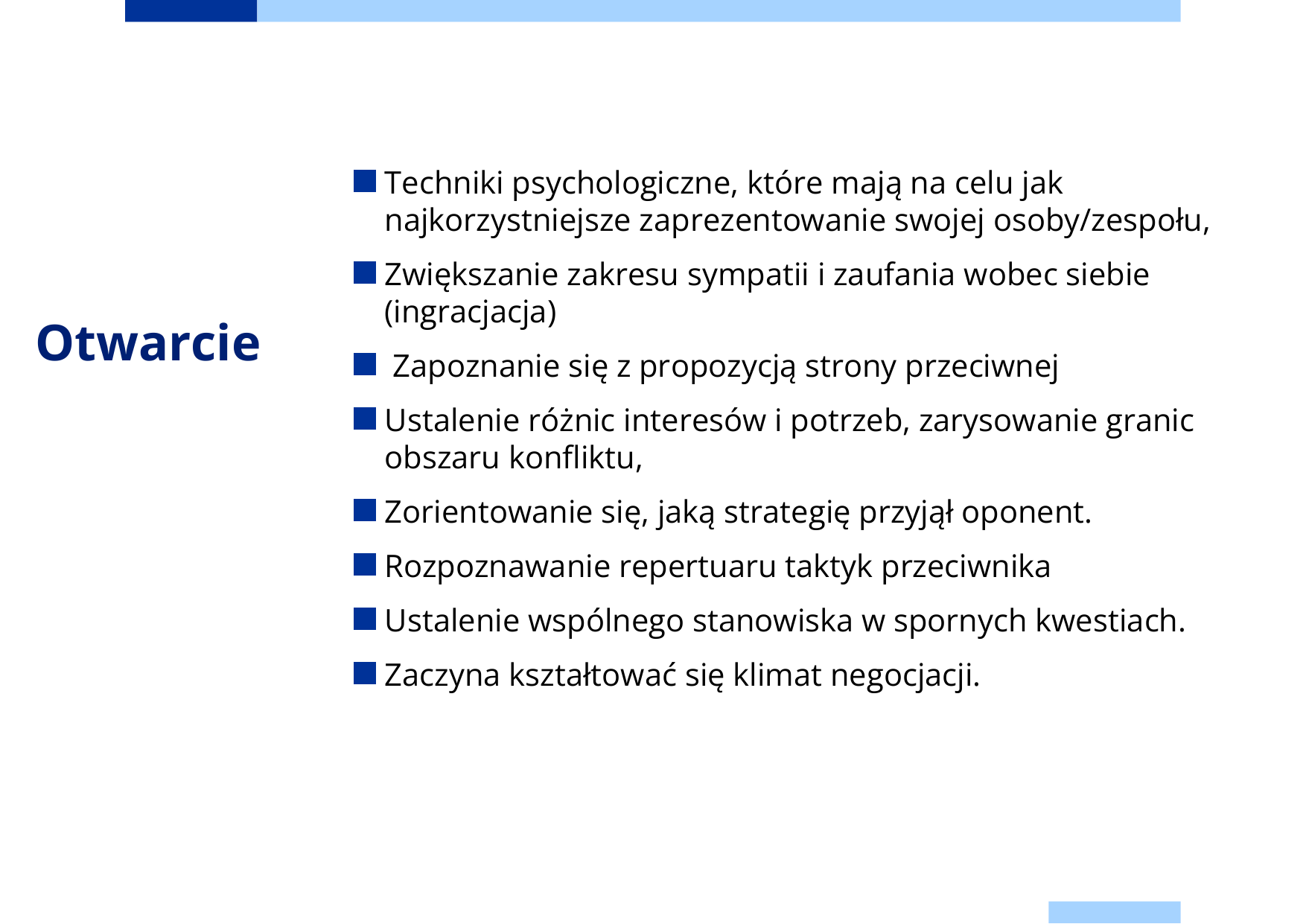

Techniki psychologiczne, które mają na celu jak najkorzystniejsze zaprezentowanie swojej osoby/zespołu,
Zwiększanie zakresu sympatii i zaufania wobec siebie (ingracjacja)
 Zapoznanie się z propozycją strony przeciwnej
Ustalenie różnic interesów i potrzeb, zarysowanie granic obszaru konfliktu,
Zorientowanie się, jaką strategię przyjął oponent.
Rozpoznawanie repertuaru taktyk przeciwnika
Ustalenie wspólnego stanowiska w spornych kwestiach.
Zaczyna kształtować się klimat negocjacji.
# Otwarcie